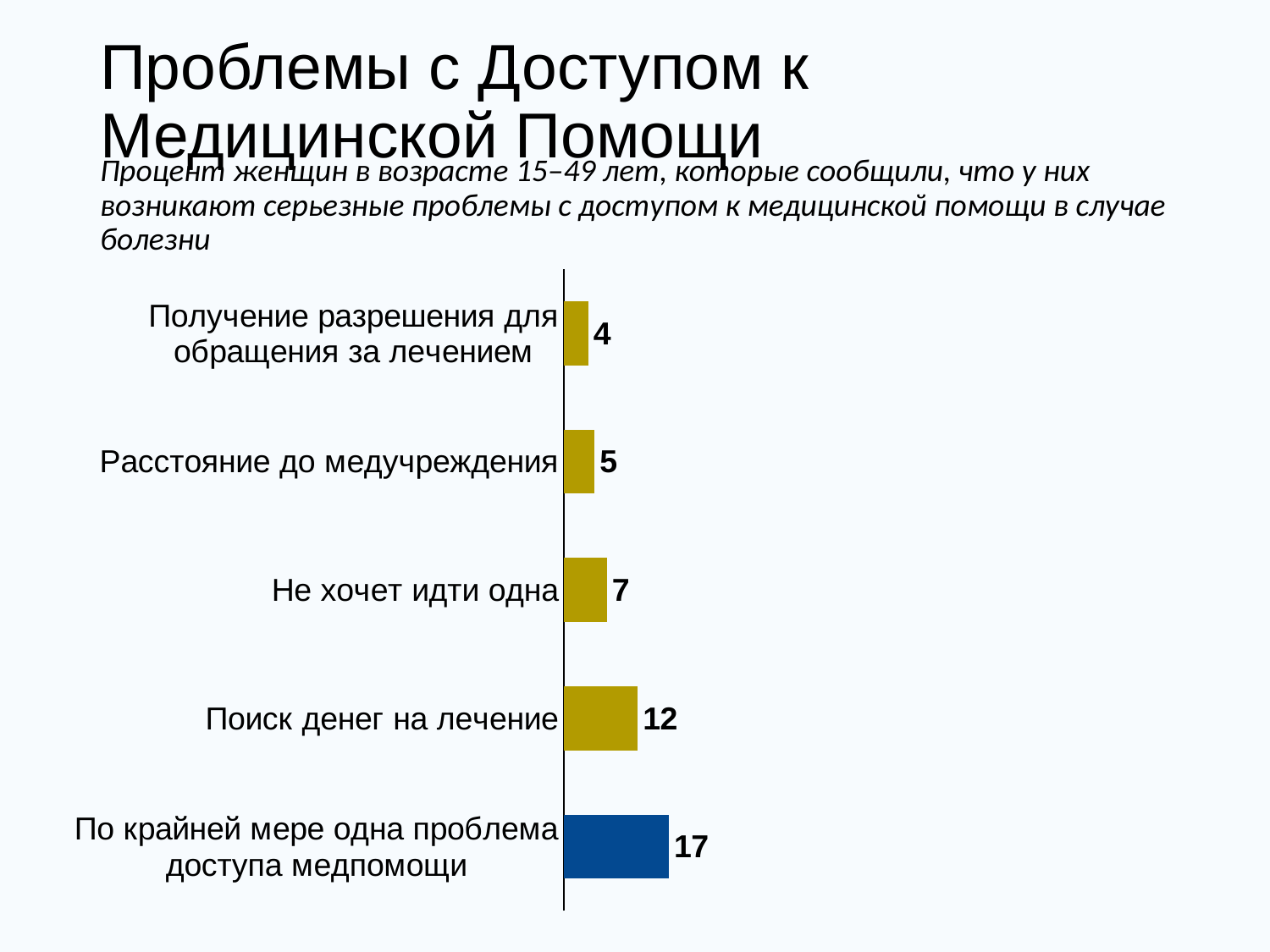

# Проблемы с Доступом к Медицинской Помощи
Процент женщин в возрасте 15–49 лет, которые сообщили, что у них возникают серьезные проблемы с доступом к медицинской помощи в случае болезни

### Chart

| Category | Column3 |
|---|---|
| По крайней мере одна проблема доступа медпомощи | 17.0 |
| Поиск денег на лечение | 12.0 |
| Не хочет идти одна | 7.0 |
| Расстояние до медучреждения | 5.0 |
| Получение разрешения для обращения за лечением | 4.0 |